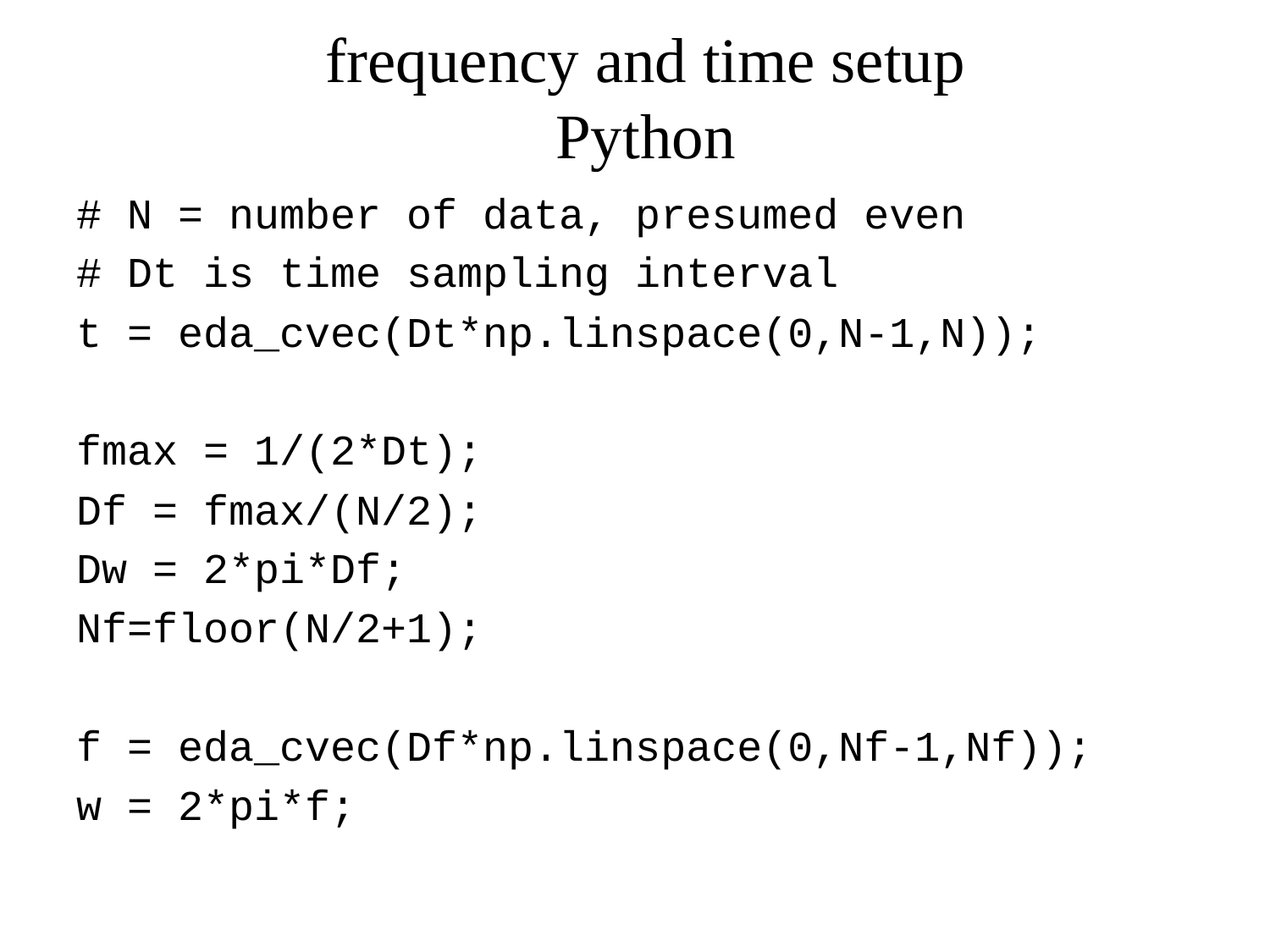

frequency and time setup
Python
# N = number of data, presumed even
# Dt is time sampling interval
t = eda_cvec(Dt*np.linspace(0,N-1,N));

fmax = 1/(2*Dt);
Df = fmax/(N/2);
Dw = 2*pi*Df;
Nf=floor(N/2+1);

f = eda_cvec(Df*np.linspace(0,Nf-1,Nf));
w = 2*pi*f;